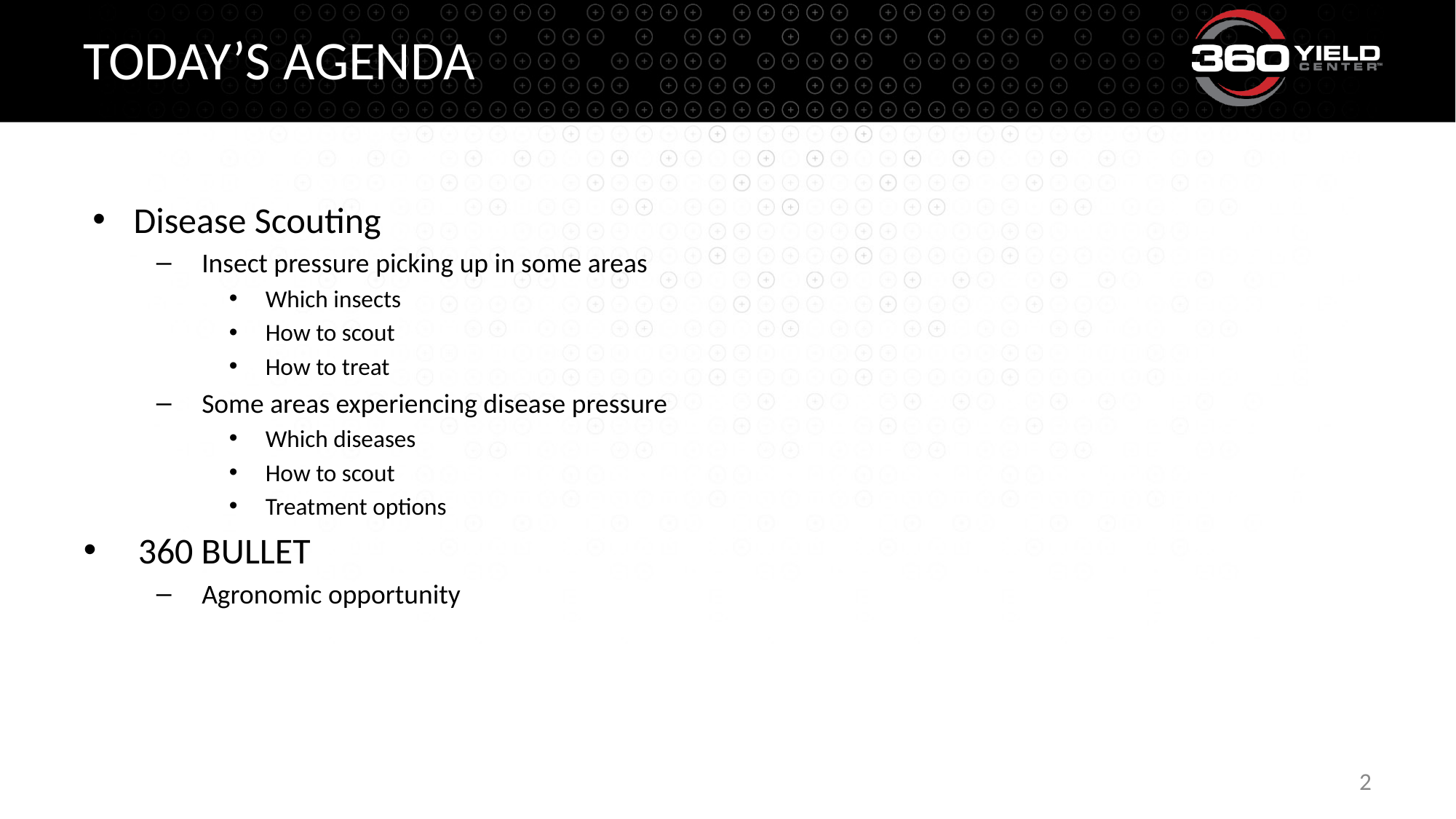

# Today’s agenda
Disease Scouting
Insect pressure picking up in some areas
Which insects
How to scout
How to treat
Some areas experiencing disease pressure
Which diseases
How to scout
Treatment options
360 BULLET
Agronomic opportunity

2